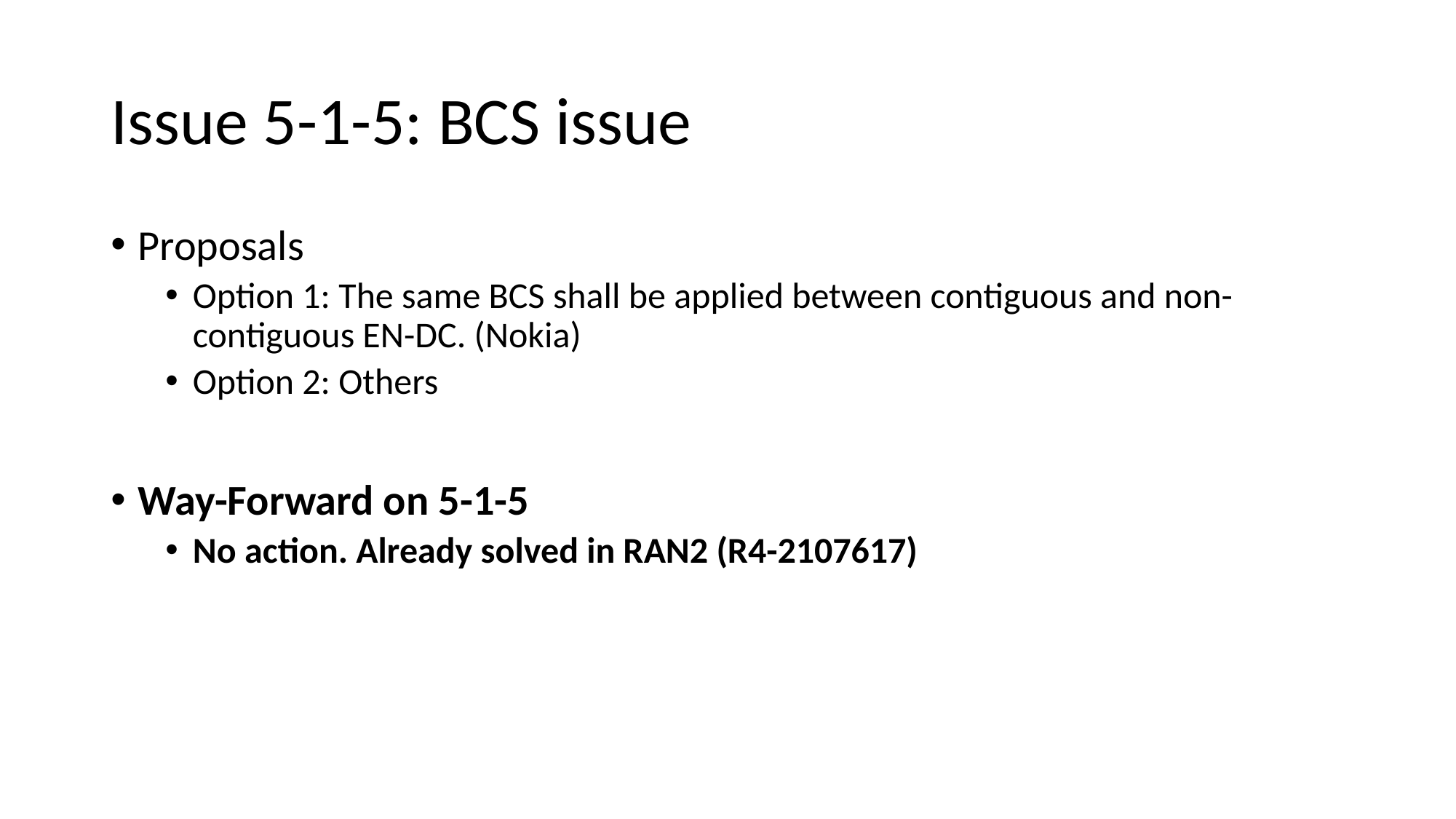

# Issue 5-1-5: BCS issue
Proposals
Option 1: The same BCS shall be applied between contiguous and non-contiguous EN-DC. (Nokia)
Option 2: Others

Way-Forward on 5-1-5
No action. Already solved in RAN2 (R4-2107617)